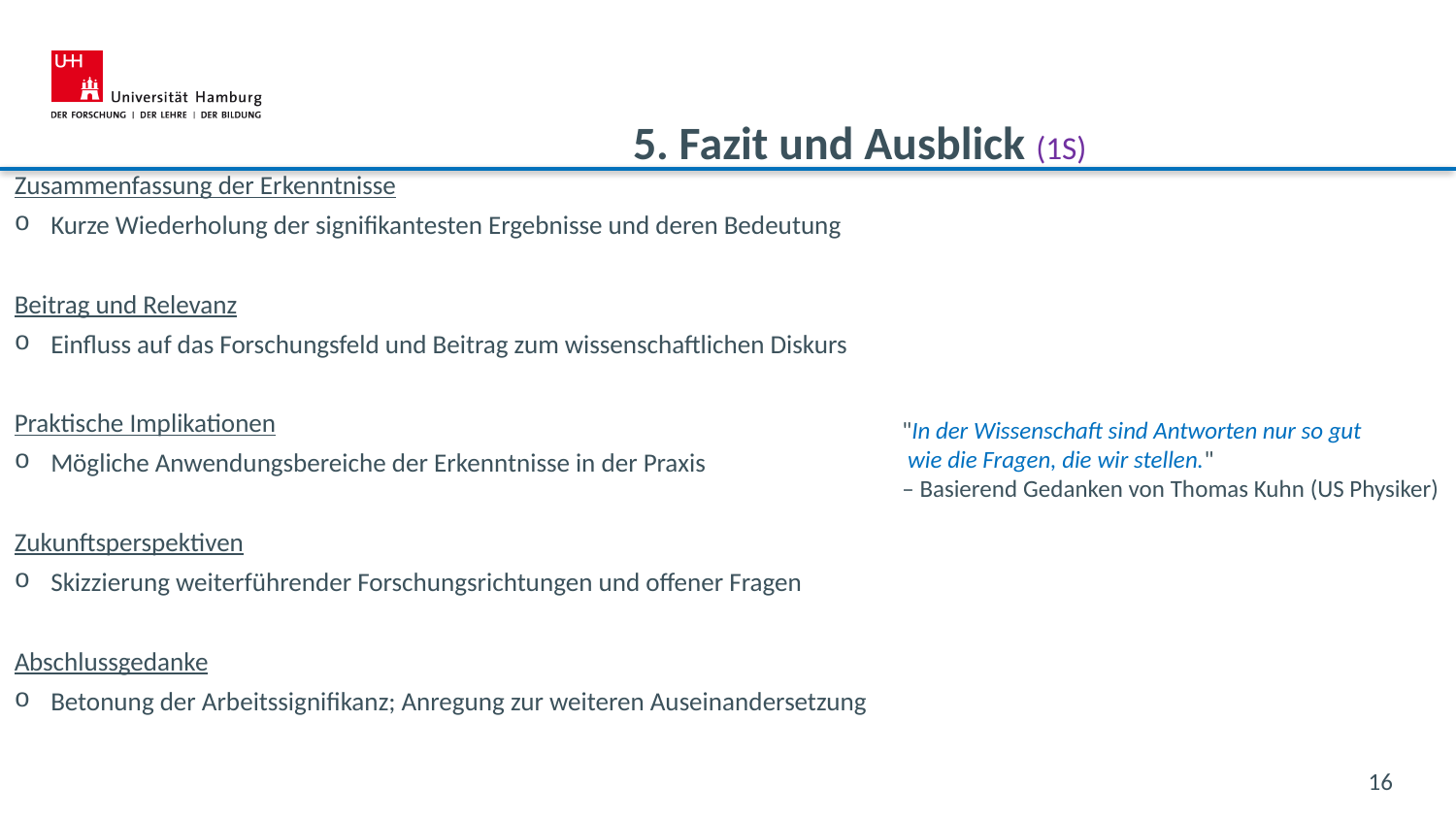

5. Fazit und Ausblick (1S)
Zusammenfassung der Erkenntnisse
Kurze Wiederholung der signifikantesten Ergebnisse und deren Bedeutung

Beitrag und Relevanz
Einfluss auf das Forschungsfeld und Beitrag zum wissenschaftlichen Diskurs

Praktische Implikationen
Mögliche Anwendungsbereiche der Erkenntnisse in der Praxis

Zukunftsperspektiven
Skizzierung weiterführender Forschungsrichtungen und offener Fragen

Abschlussgedanke
Betonung der Arbeitssignifikanz; Anregung zur weiteren Auseinandersetzung

"In der Wissenschaft sind Antworten nur so gut
 wie die Fragen, die wir stellen."
– Basierend Gedanken von Thomas Kuhn (US Physiker)
16